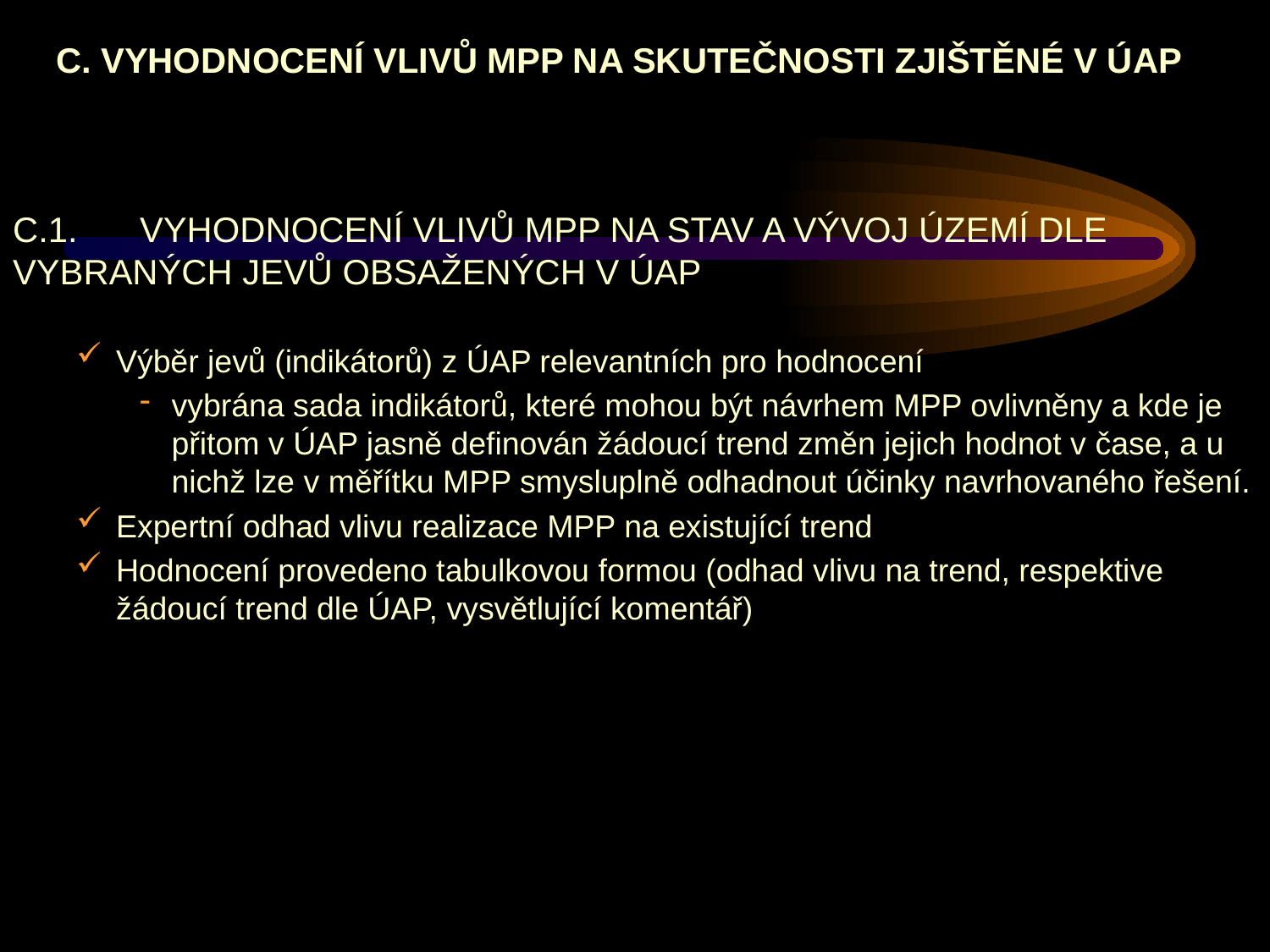

# C. VYHODNOCENÍ VLIVŮ MPP NA SKUTEČNOSTI ZJIŠTĚNÉ V ÚAP
C.1.	VYHODNOCENÍ VLIVŮ MPP NA STAV A VÝVOJ ÚZEMÍ DLE 	VYBRANÝCH JEVŮ OBSAŽENÝCH V ÚAP
Výběr jevů (indikátorů) z ÚAP relevantních pro hodnocení
vybrána sada indikátorů, které mohou být návrhem MPP ovlivněny a kde je přitom v ÚAP jasně definován žádoucí trend změn jejich hodnot v čase, a u nichž lze v měřítku MPP smysluplně odhadnout účinky navrhovaného řešení.
Expertní odhad vlivu realizace MPP na existující trend
Hodnocení provedeno tabulkovou formou (odhad vlivu na trend, respektive žádoucí trend dle ÚAP, vysvětlující komentář)